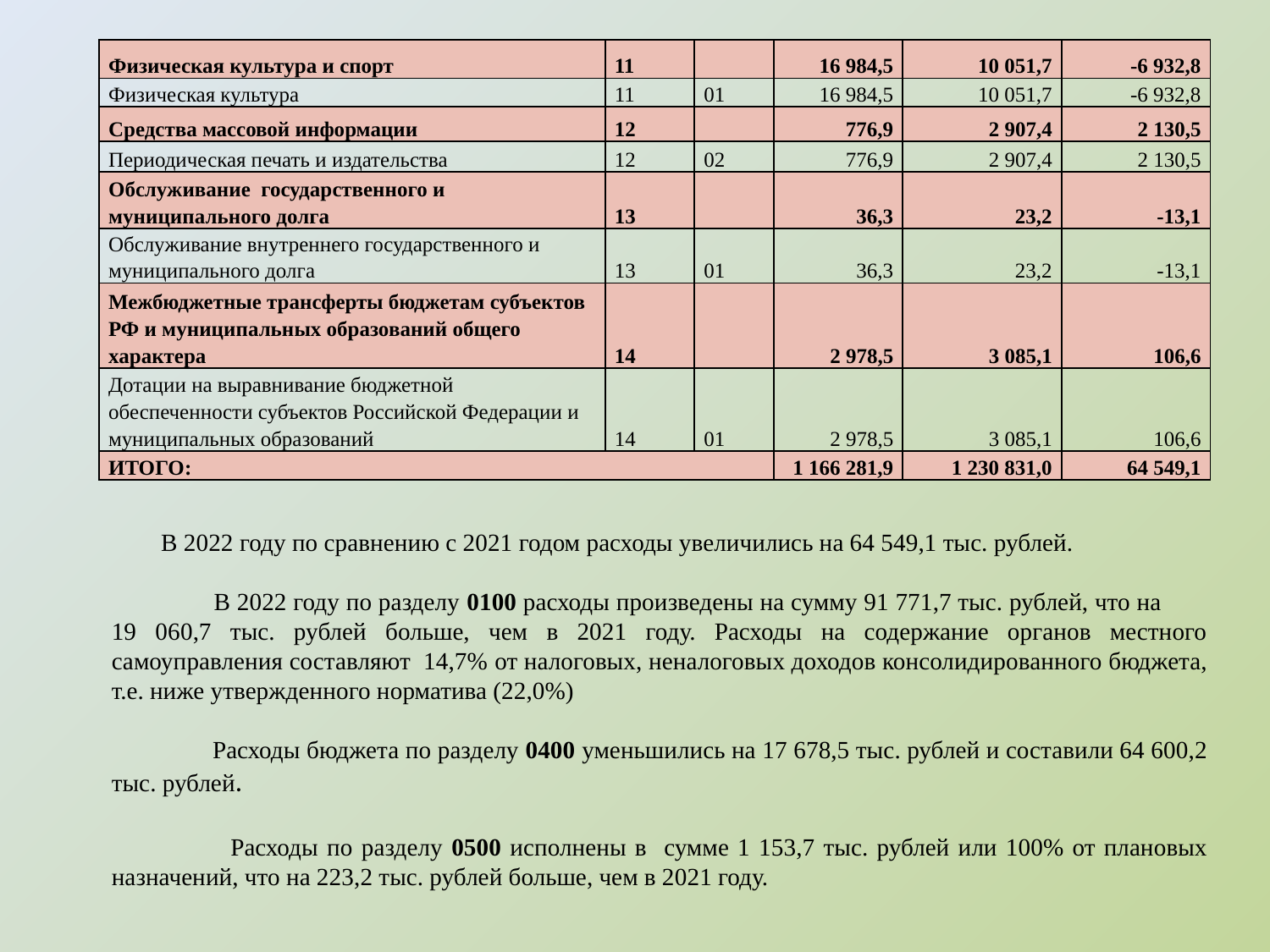

| Физическая культура и спорт | 11 |  | 16 984,5 | 10 051,7 | -6 932,8 |
| --- | --- | --- | --- | --- | --- |
| Физическая культура | 11 | 01 | 16 984,5 | 10 051,7 | -6 932,8 |
| Средства массовой информации | 12 |  | 776,9 | 2 907,4 | 2 130,5 |
| Периодическая печать и издательства | 12 | 02 | 776,9 | 2 907,4 | 2 130,5 |
| Обслуживание государственного и муниципального долга | 13 |  | 36,3 | 23,2 | -13,1 |
| Обслуживание внутреннего государственного и муниципального долга | 13 | 01 | 36,3 | 23,2 | -13,1 |
| Межбюджетные трансферты бюджетам субъектов РФ и муниципальных образований общего характера | 14 |  | 2 978,5 | 3 085,1 | 106,6 |
| Дотации на выравнивание бюджетной обеспеченности субъектов Российской Федерации и муниципальных образований | 14 | 01 | 2 978,5 | 3 085,1 | 106,6 |
| ИТОГО: |  |  | 1 166 281,9 | 1 230 831,0 | 64 549,1 |
В 2022 году по сравнению с 2021 годом расходы увеличились на 64 549,1 тыс. рублей.

        В 2022 году по разделу 0100 расходы произведены на сумму 91 771,7 тыс. рублей, что на        19 060,7 тыс. рублей больше, чем в 2021 году. Расходы на содержание органов местного самоуправления составляют  14,7% от налоговых, неналоговых доходов консолидированного бюджета, т.е. ниже утвержденного норматива (22,0%)

        Расходы бюджета по разделу 0400 уменьшились на 17 678,5 тыс. рублей и составили 64 600,2 тыс. рублей.

        Расходы по разделу 0500 исполнены в  сумме 1 153,7 тыс. рублей или 100% от плановых назначений, что на 223,2 тыс. рублей больше, чем в 2021 году.